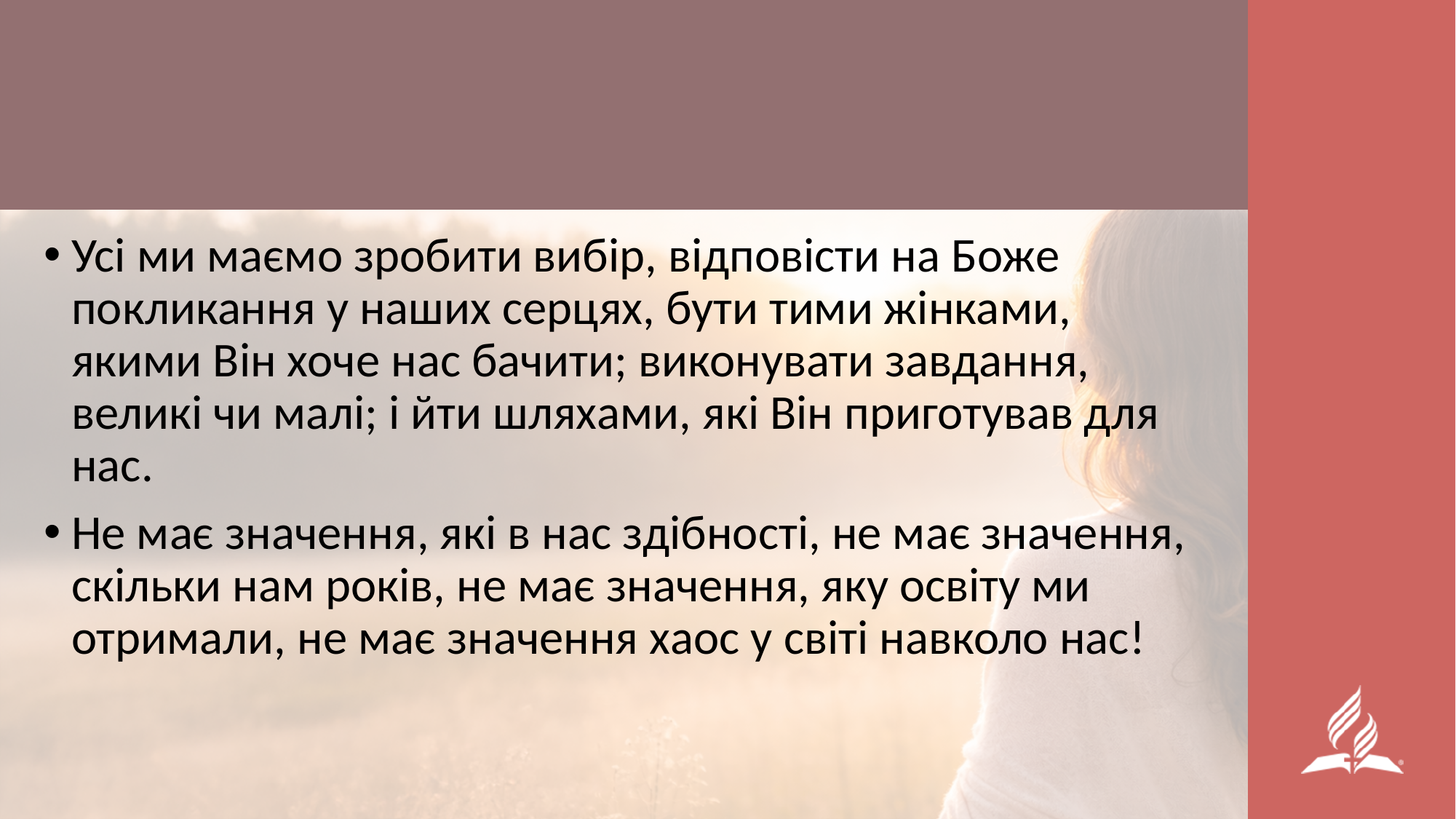

Усі ми маємо зробити вибір, відповісти на Боже покликання у наших серцях, бути тими жінками, якими Він хоче нас бачити; виконувати завдання, великі чи малі; і йти шляхами, які Він приготував для нас.
Не має значення, які в нас здібності, не має значення, скільки нам років, не має значення, яку освіту ми отримали, не має значення хаос у світі навколо нас!